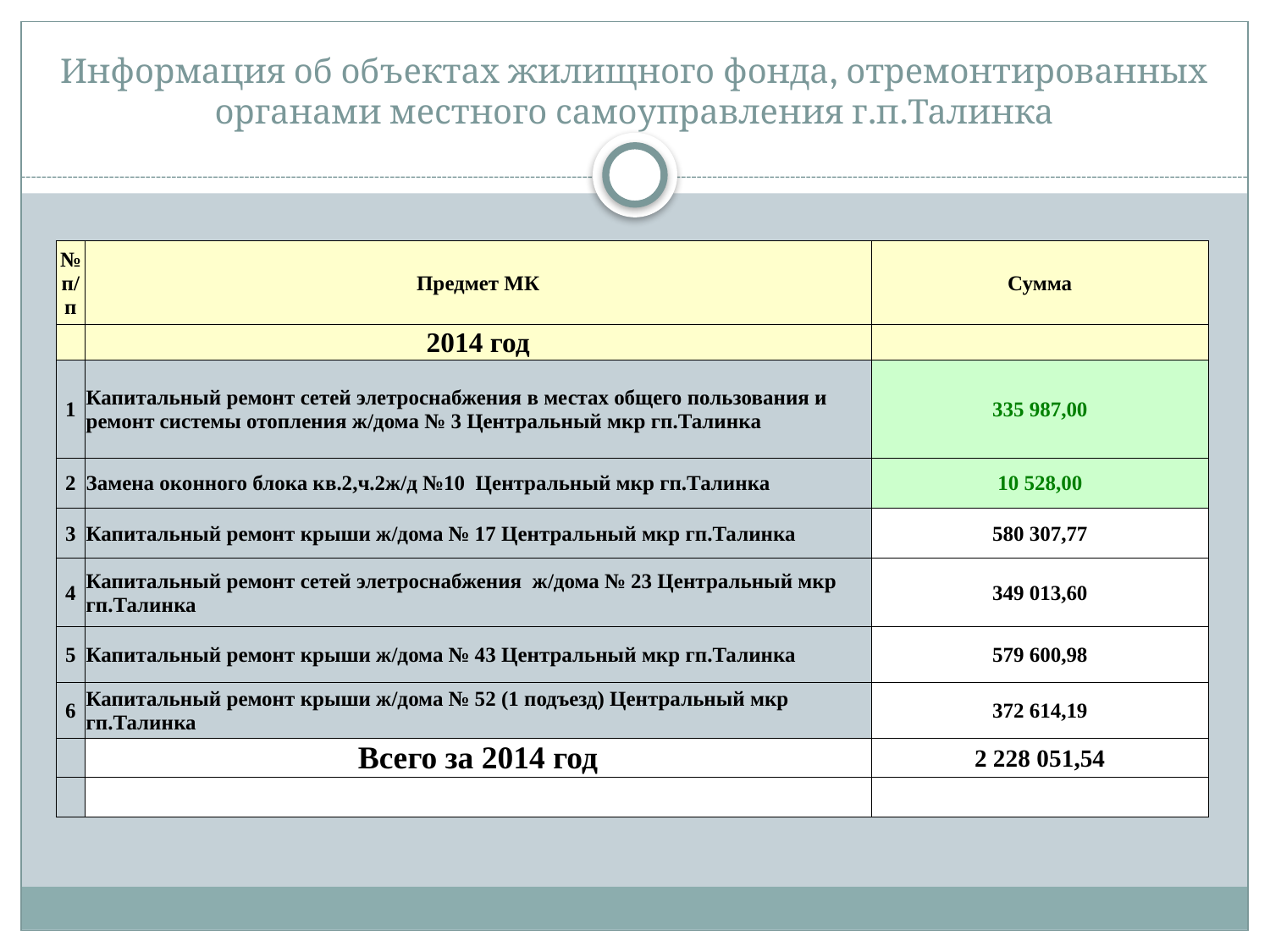

# Информация об объектах жилищного фонда, отремонтированных органами местного самоуправления г.п.Талинка
| № п/п | Предмет МК | Сумма |
| --- | --- | --- |
|  | 2014 год |  |
| 1 | Капитальный ремонт сетей элетроснабжения в местах общего пользования и ремонт системы отопления ж/дома № 3 Центральный мкр гп.Талинка | 335 987,00 |
| 2 | Замена оконного блока кв.2,ч.2ж/д №10 Центральный мкр гп.Талинка | 10 528,00 |
| 3 | Капитальный ремонт крыши ж/дома № 17 Центральный мкр гп.Талинка | 580 307,77 |
| 4 | Капитальный ремонт сетей элетроснабжения ж/дома № 23 Центральный мкр гп.Талинка | 349 013,60 |
| 5 | Капитальный ремонт крыши ж/дома № 43 Центральный мкр гп.Талинка | 579 600,98 |
| 6 | Капитальный ремонт крыши ж/дома № 52 (1 подъезд) Центральный мкр гп.Талинка | 372 614,19 |
|  | Всего за 2014 год | 2 228 051,54 |
|  |  |  |